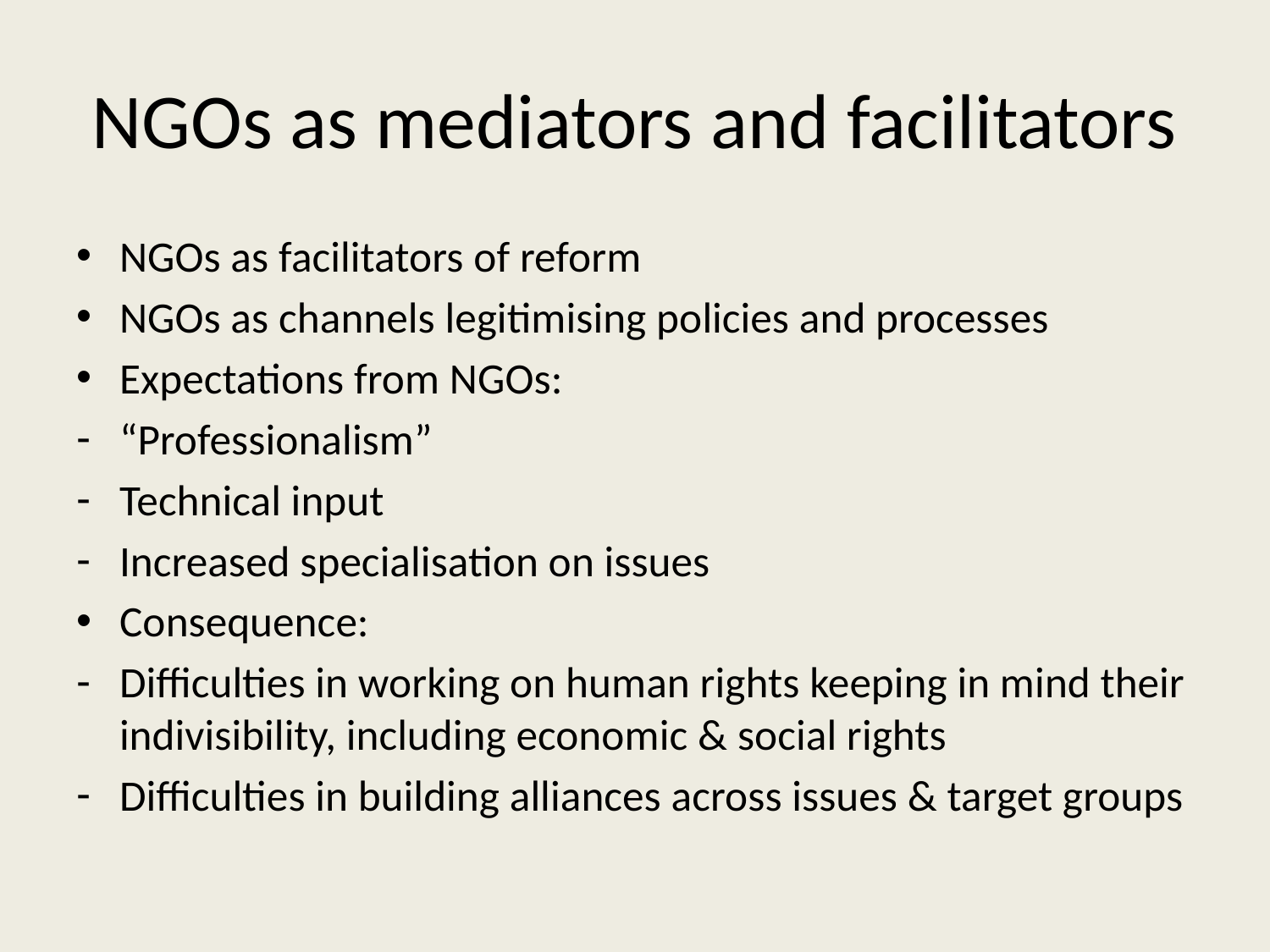

# NGOs as mediators and facilitators
NGOs as facilitators of reform
NGOs as channels legitimising policies and processes
Expectations from NGOs:
“Professionalism”
Technical input
Increased specialisation on issues
Consequence:
Difficulties in working on human rights keeping in mind their indivisibility, including economic & social rights
Difficulties in building alliances across issues & target groups